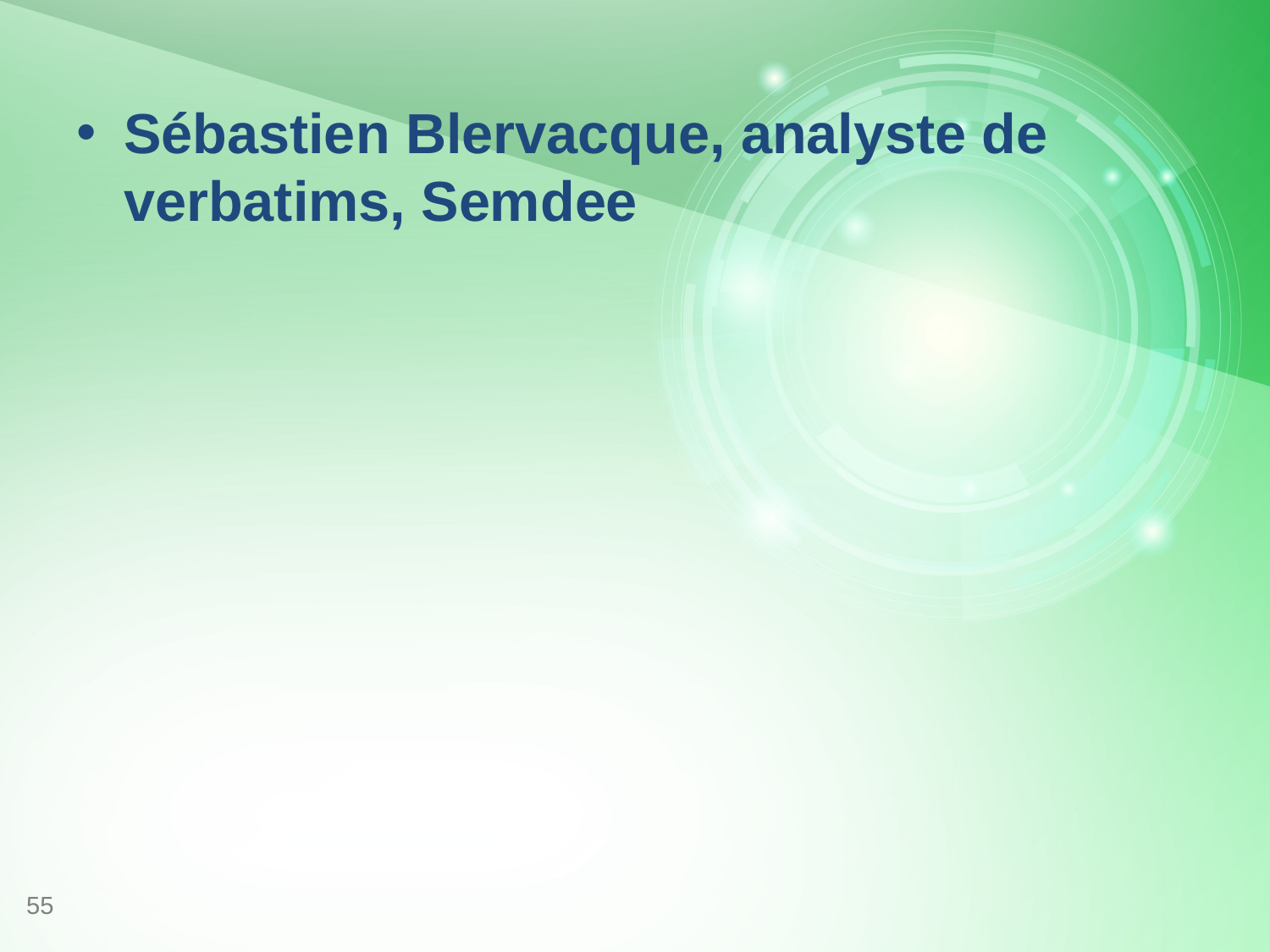

Sébastien Blervacque, analyste de verbatims, Semdee

55